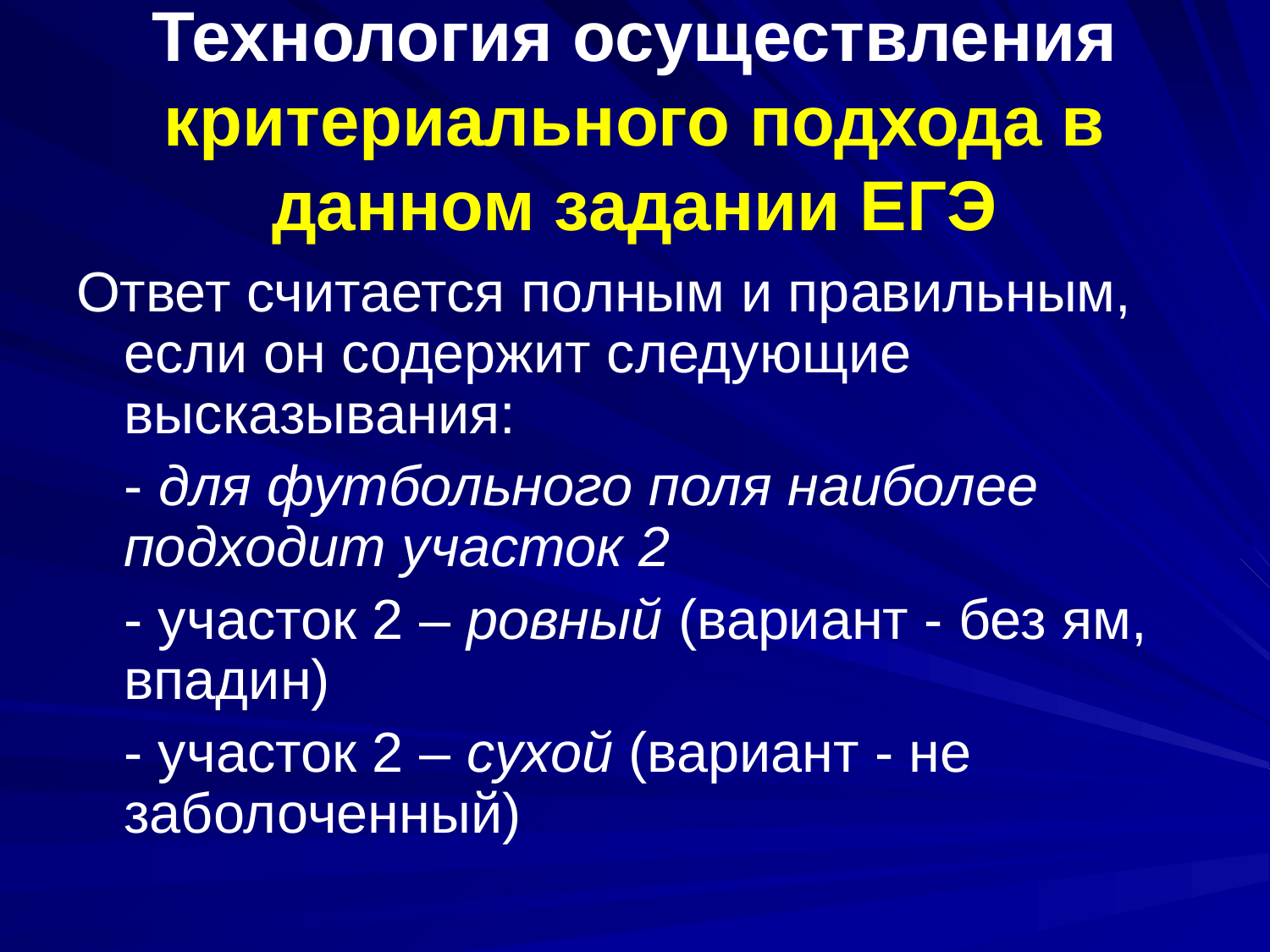

# Технология осуществления критериального подхода в данном задании ЕГЭ
Ответ считается полным и правильным, если он содержит следующие высказывания:
	- для футбольного поля наиболее подходит участок 2
	- участок 2 – ровный (вариант - без ям, впадин)
	- участок 2 – сухой (вариант - не заболоченный)